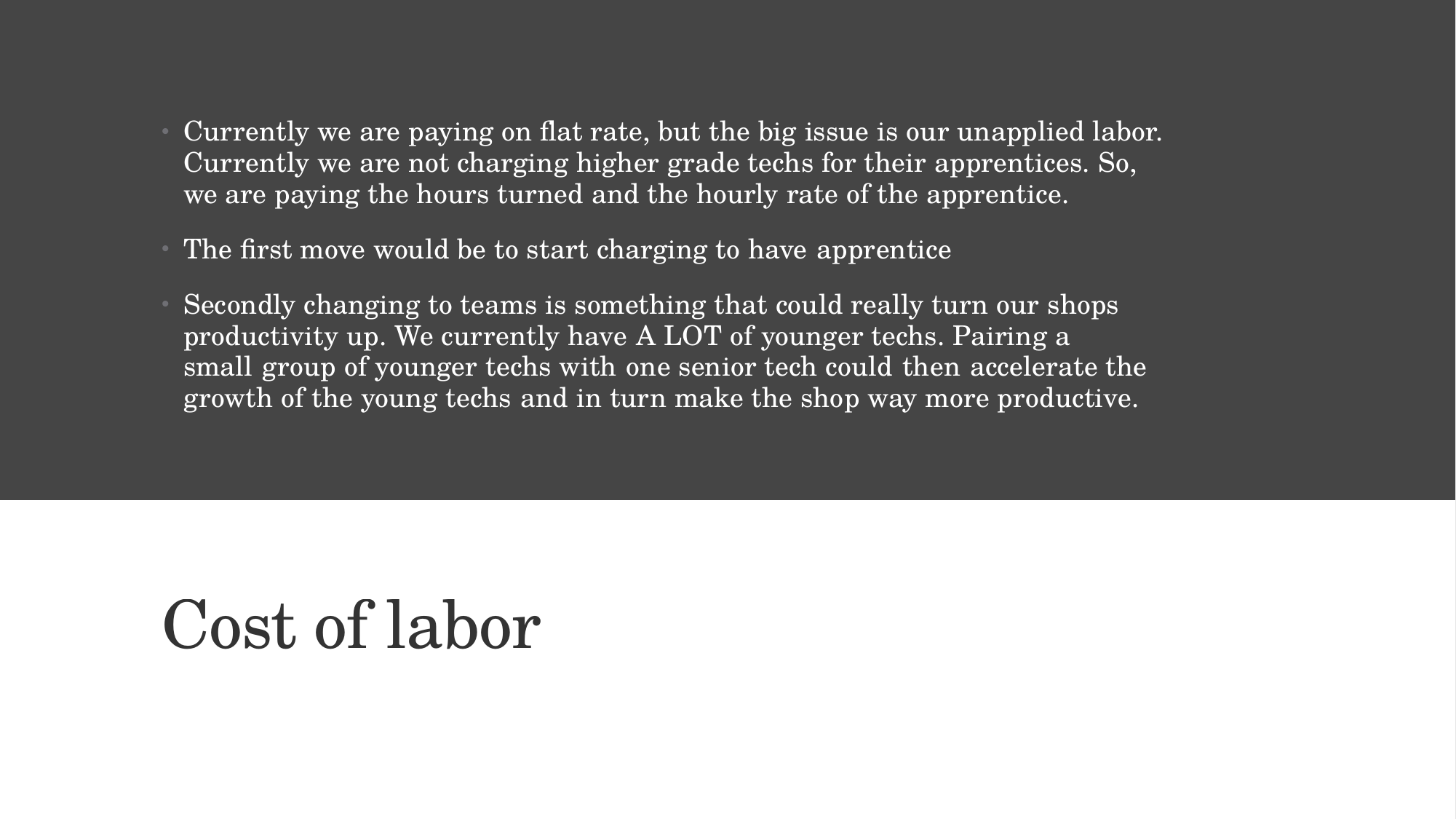

Currently we are paying on flat rate, but the big issue is our unapplied labor. Currently we are not charging higher grade techs for their apprentices. So, we are paying the hours turned and the hourly rate of the apprentice.
The first move would be to start charging to have apprentice
Secondly changing to teams is something that could really turn our shops productivity up. We currently have A LOT of younger techs. Pairing a small group of younger techs with one senior tech could then accelerate the growth of the young techs and in turn make the shop way more productive.

# Cost of labor